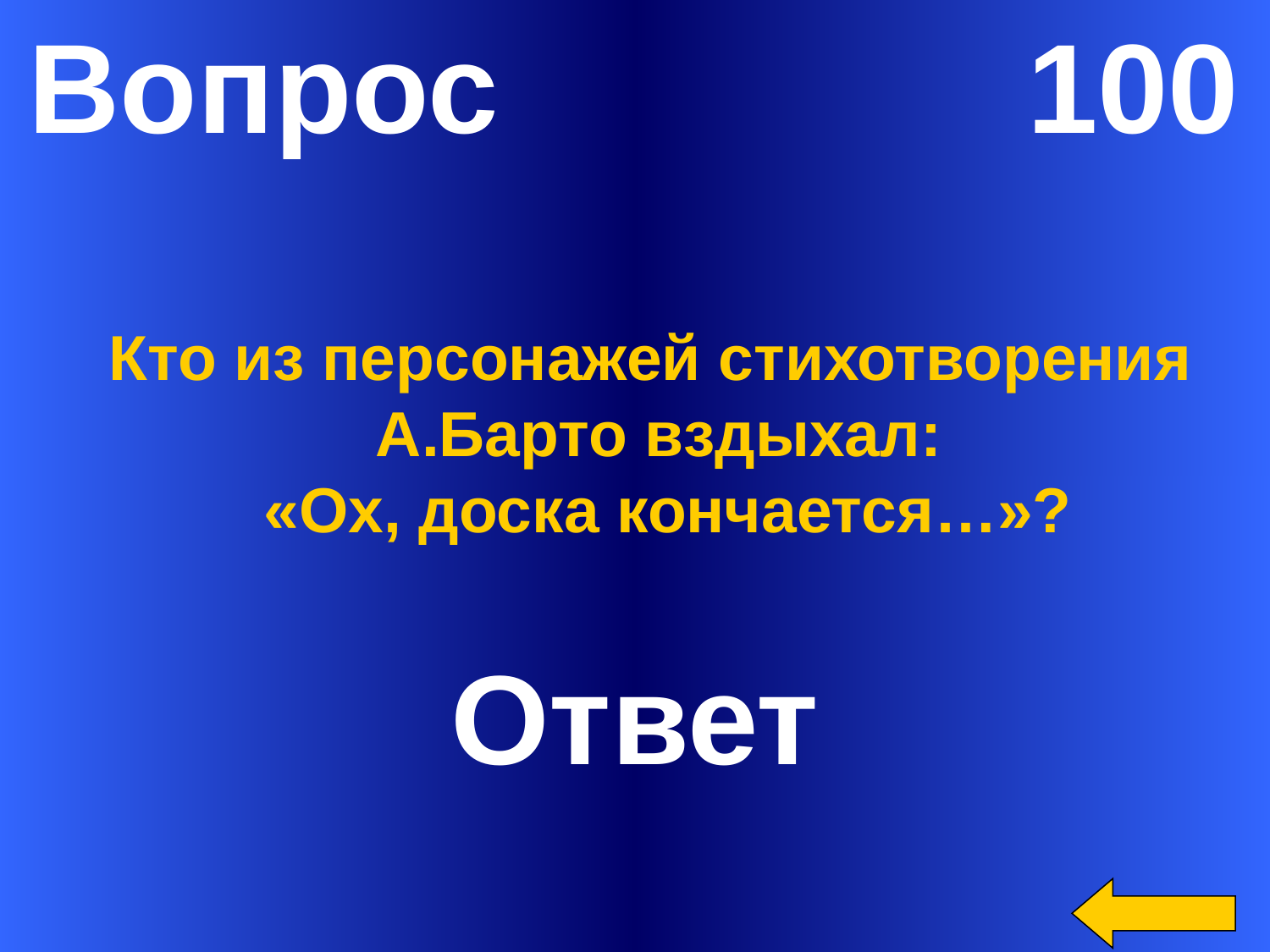

Вопрос               100
Кто из персонажей стихотворения
А.Барто вздыхал:
 «Ох, доска кончается…»?
Ответ